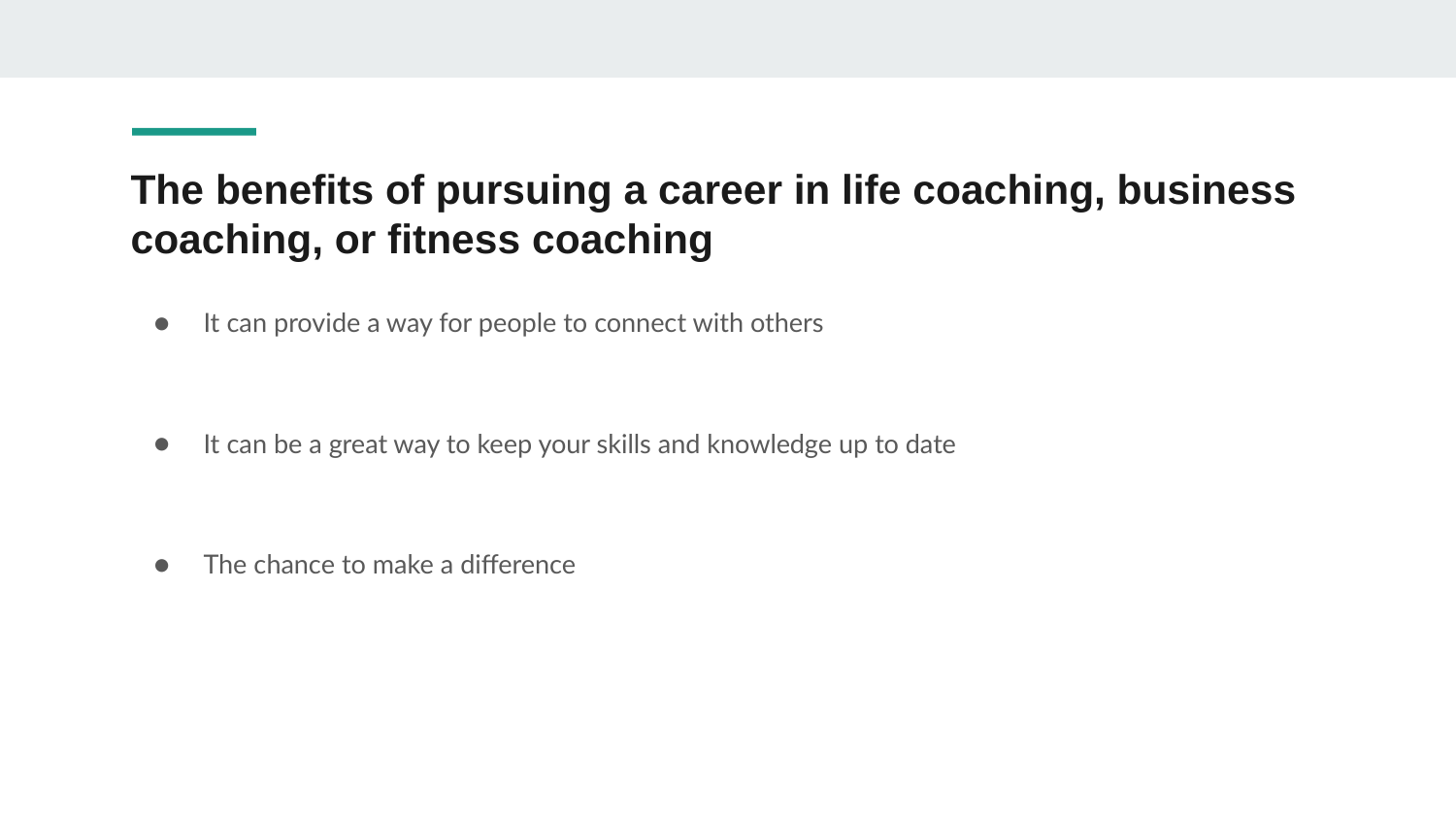

# The benefits of pursuing a career in life coaching, business coaching, or fitness coaching
It can provide a way for people to connect with others

It can be a great way to keep your skills and knowledge up to date

The chance to make a difference